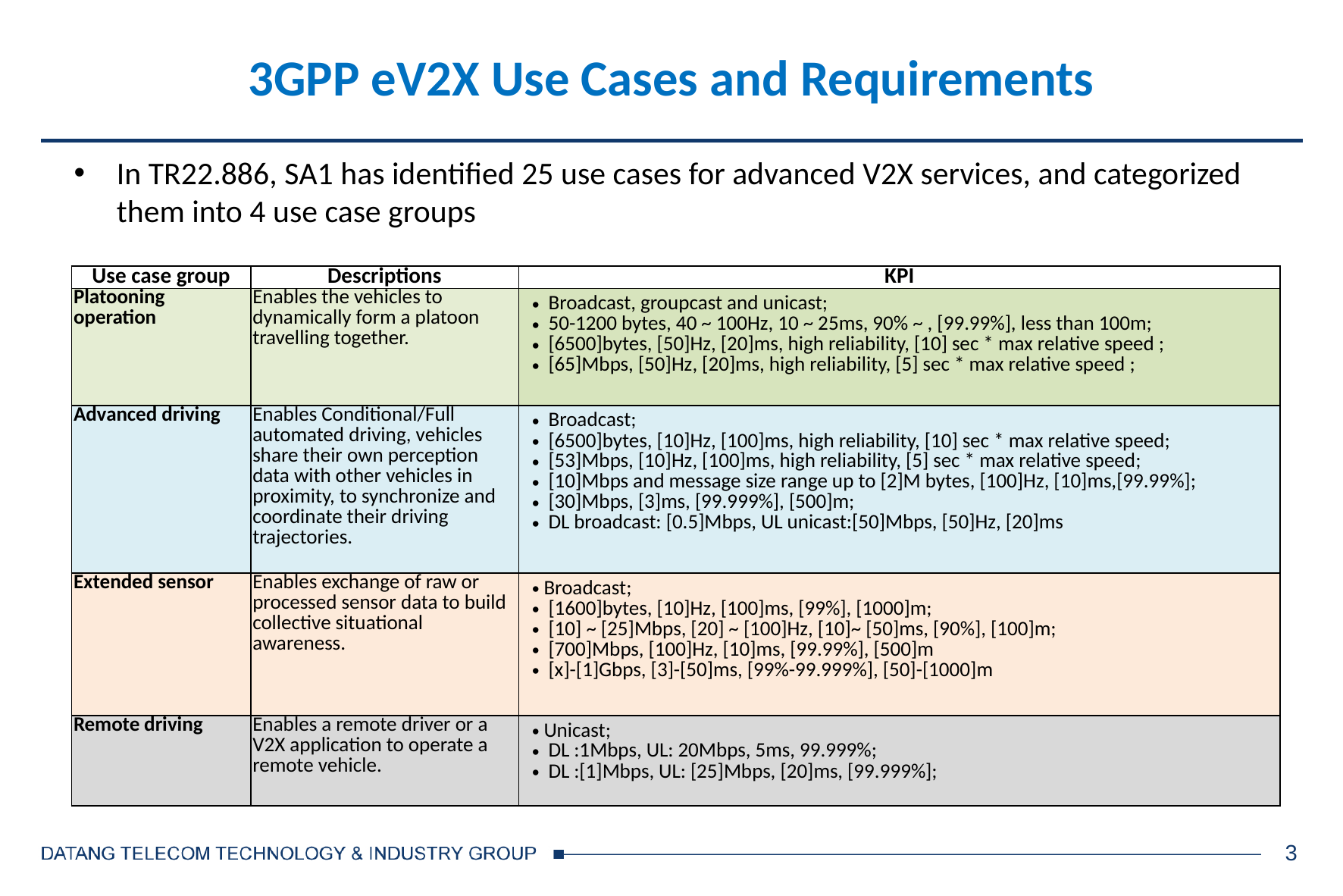

# 3GPP eV2X Use Cases and Requirements
In TR22.886, SA1 has identified 25 use cases for advanced V2X services, and categorized them into 4 use case groups
| Use case group | Descriptions | KPI |
| --- | --- | --- |
| Platooning operation | Enables the vehicles to dynamically form a platoon travelling together. | Broadcast, groupcast and unicast; 50-1200 bytes, 40 ~ 100Hz, 10 ~ 25ms, 90% ~ , [99.99%], less than 100m; [6500]bytes, [50]Hz, [20]ms, high reliability, [10] sec \* max relative speed ; [65]Mbps, [50]Hz, [20]ms, high reliability, [5] sec \* max relative speed ; |
| Advanced driving | Enables Conditional/Full automated driving, vehicles share their own perception data with other vehicles in proximity, to synchronize and coordinate their driving trajectories. | Broadcast; [6500]bytes, [10]Hz, [100]ms, high reliability, [10] sec \* max relative speed; [53]Mbps, [10]Hz, [100]ms, high reliability, [5] sec \* max relative speed; [10]Mbps and message size range up to [2]M bytes, [100]Hz, [10]ms,[99.99%]; [30]Mbps, [3]ms, [99.999%], [500]m; DL broadcast: [0.5]Mbps, UL unicast:[50]Mbps, [50]Hz, [20]ms |
| Extended sensor | Enables exchange of raw or processed sensor data to build collective situational awareness. | Broadcast; [1600]bytes, [10]Hz, [100]ms, [99%], [1000]m; [10] ~ [25]Mbps, [20] ~ [100]Hz, [10]~ [50]ms, [90%], [100]m; [700]Mbps, [100]Hz, [10]ms, [99.99%], [500]m [x]-[1]Gbps, [3]-[50]ms, [99%-99.999%], [50]-[1000]m |
| Remote driving | Enables a remote driver or a V2X application to operate a remote vehicle. | Unicast; DL :1Mbps, UL: 20Mbps, 5ms, 99.999%; DL :[1]Mbps, UL: [25]Mbps, [20]ms, [99.999%]; |
3